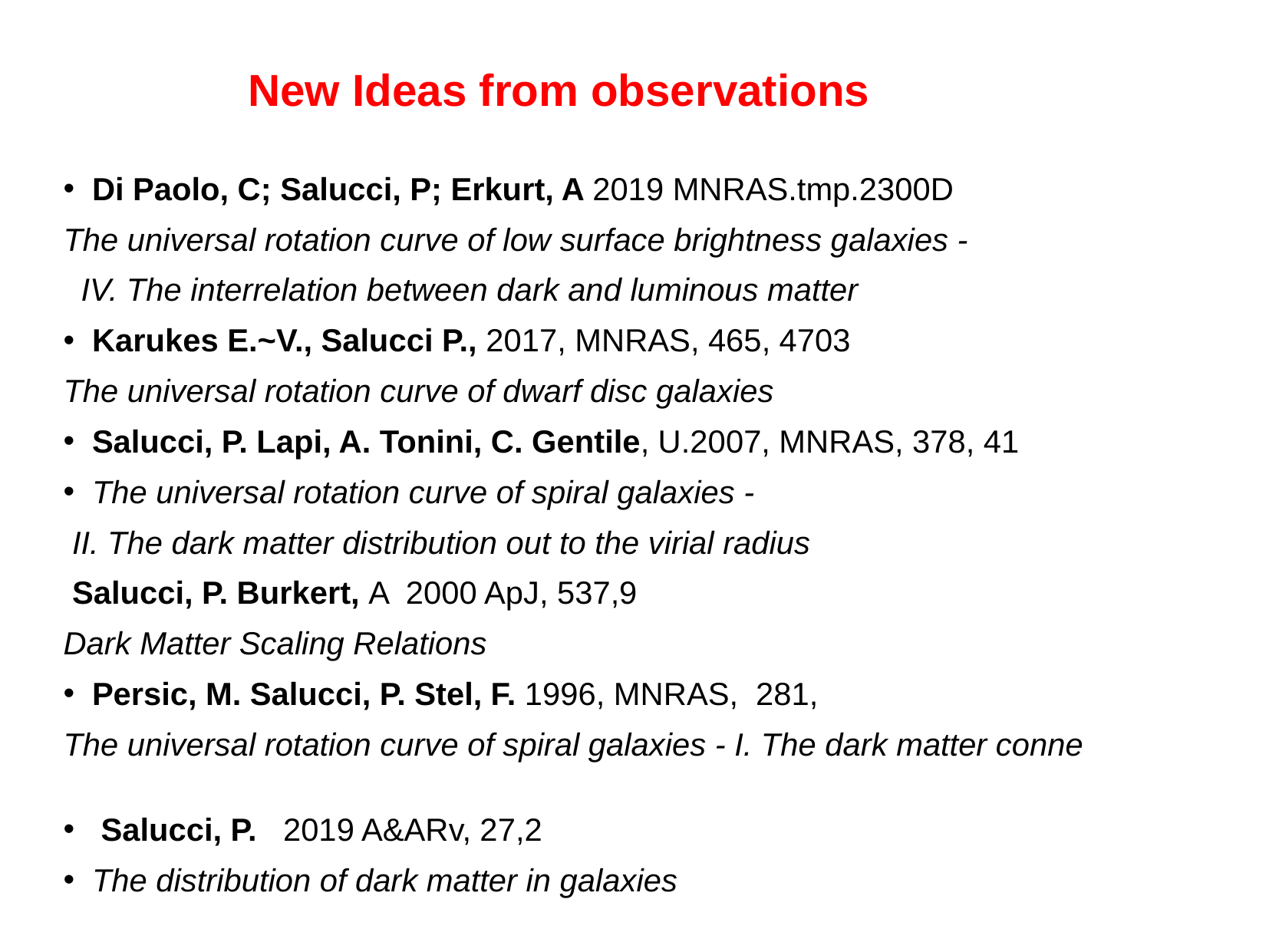

# Di Paolo, C; Salucci, P; Erkurt, A 2019 MNRAS.tmp.2300D
The universal rotation curve of low surface brightness galaxies -
  IV. The interrelation between dark and luminous matter
Karukes E.~V., Salucci P., 2017, MNRAS, 465, 4703
The universal rotation curve of dwarf disc galaxies
Salucci, P. Lapi, A. Tonini, C. Gentile, U.2007, MNRAS, 378, 41
The universal rotation curve of spiral galaxies -
 II. The dark matter distribution out to the virial radius
 Salucci, P. Burkert, A  2000 ApJ, 537,9
Dark Matter Scaling Relations
Persic, M. Salucci, P. Stel, F. 1996, MNRAS,  281,
The universal rotation curve of spiral galaxies - I. The dark matter conne
 Salucci, P.   2019 A&ARv, 27,2
The distribution of dark matter in galaxies
New Ideas from observations